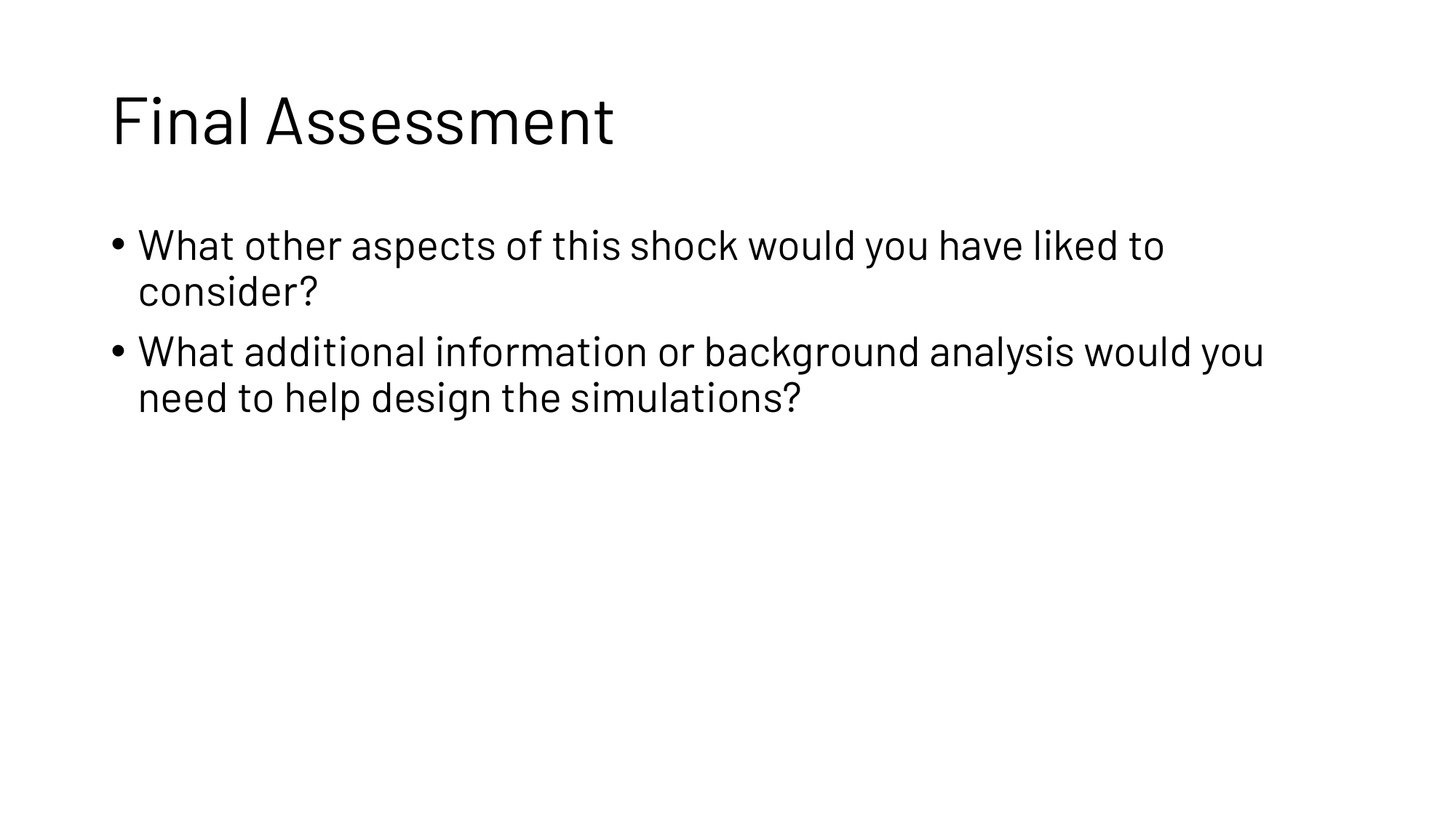

# Final Assessment
What other aspects of this shock would you have liked to consider?
What additional information or background analysis would you need to help design the simulations?